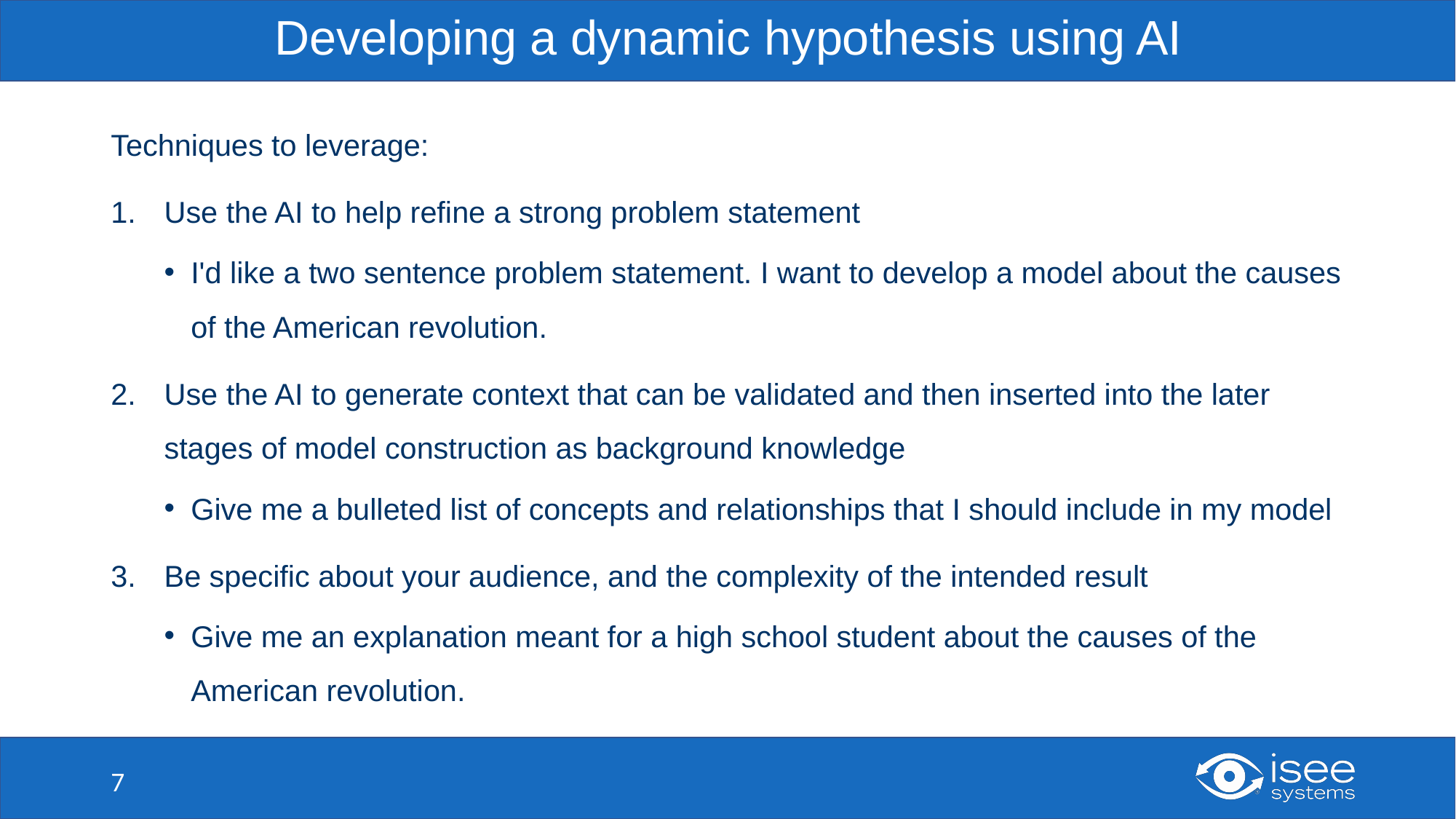

# Developing a dynamic hypothesis using AI
Techniques to leverage:
Use the AI to help refine a strong problem statement
I'd like a two sentence problem statement. I want to develop a model about the causes of the American revolution.
Use the AI to generate context that can be validated and then inserted into the later stages of model construction as background knowledge
Give me a bulleted list of concepts and relationships that I should include in my model
Be specific about your audience, and the complexity of the intended result
Give me an explanation meant for a high school student about the causes of the American revolution.
7